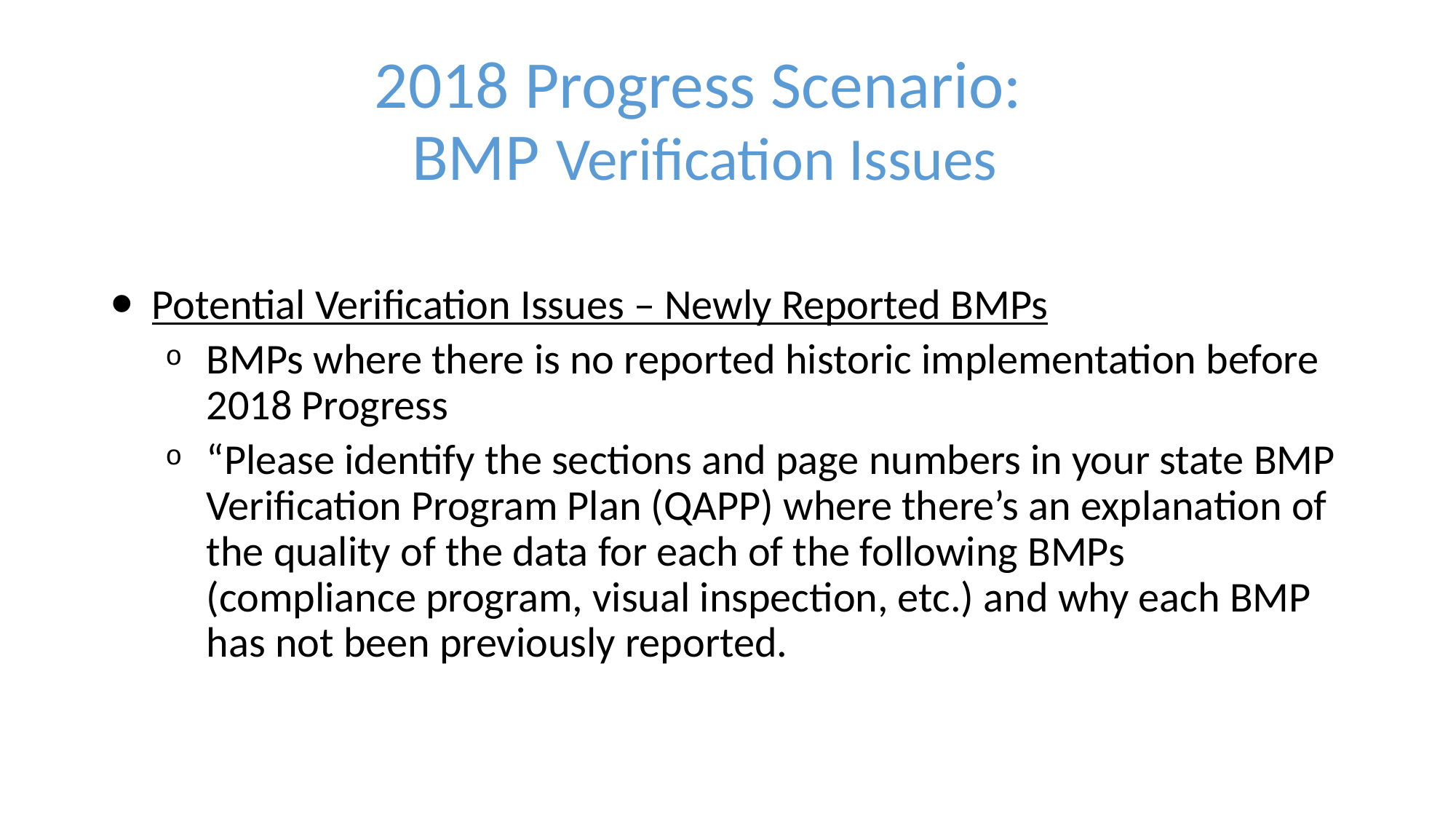

# 2018 Progress Scenario: BMP Verification Issues

Potential Verification Issues – Newly Reported BMPs
BMPs where there is no reported historic implementation before 2018 Progress
“Please identify the sections and page numbers in your state BMP Verification Program Plan (QAPP) where there’s an explanation of the quality of the data for each of the following BMPs (compliance program, visual inspection, etc.) and why each BMP has not been previously reported.